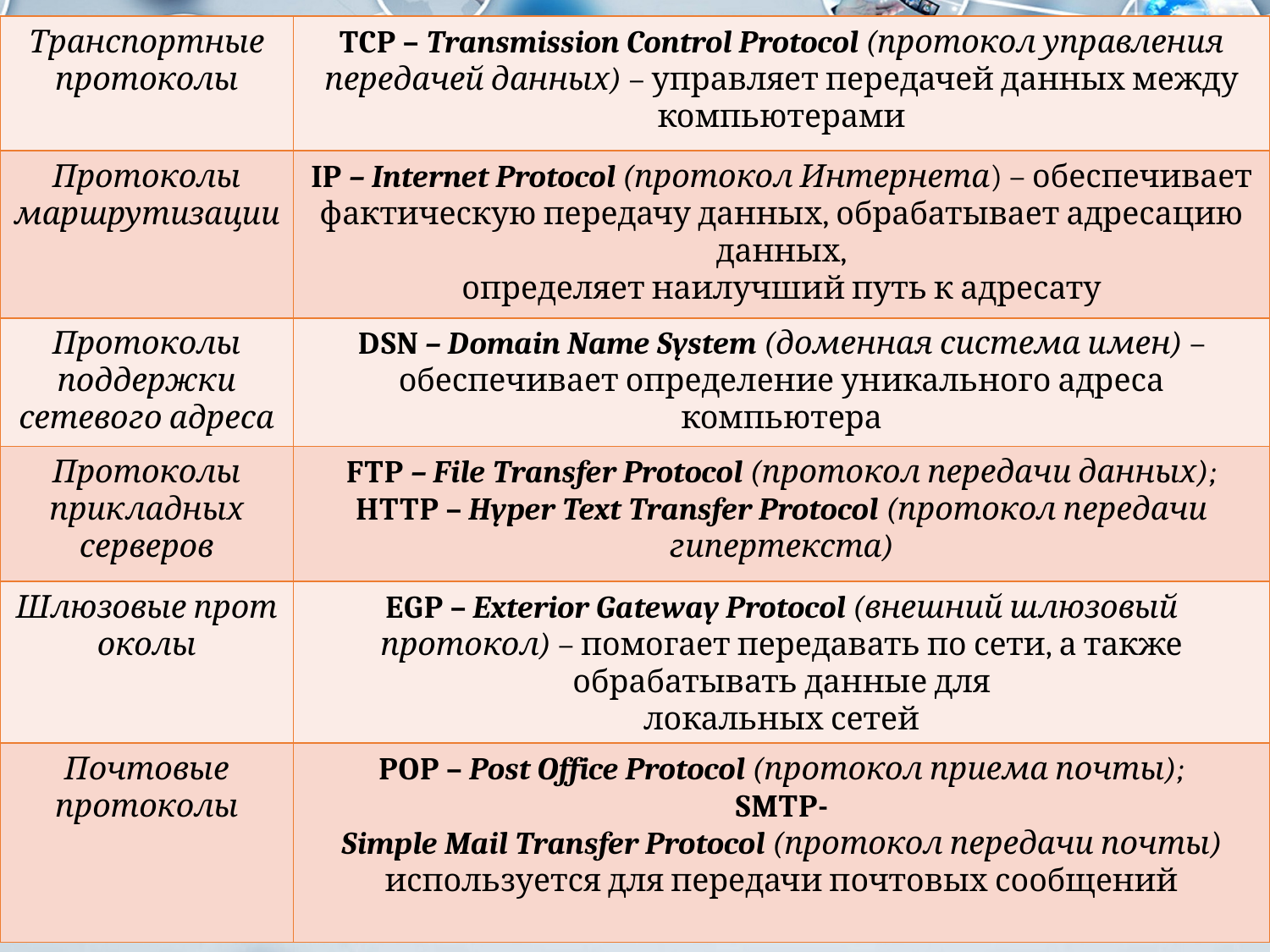

| Транспортные протоколы | TCP – Transmission Control Protocol (протокол управления передачей данных) – управляет передачей данных между компьютерами |
| --- | --- |
| Протоколы маршрутизации | IP – Internet Protocol (протокол Интернета) – обеспечивает фактическую передачу данных, обрабатывает адресацию данных, определяет наилучший путь к адресату |
| Протоколы поддержки сетевого адреса | DSN – Domain Name System (доменная система имен) – обеспечивает определение уникального адреса компьютера |
| Протоколы прикладных серверов | FTP – File Transfer Protocol (протокол передачи данных); HTTP – Hyper Text Transfer Protocol (протокол передачи гипертекста) |
| Шлюзовые протоколы | EGP – Exterior Gateway Protocol (внешний шлюзовый протокол) – помогает передавать по сети, а также обрабатывать данные для локальных сетей |
| Почтовые протоколы | POP – Post Office Protocol (протокол приема почты); SMTP-Simple Mail Transfer Protocol (протокол передачи почты) используется для передачи почтовых сообщений |
#